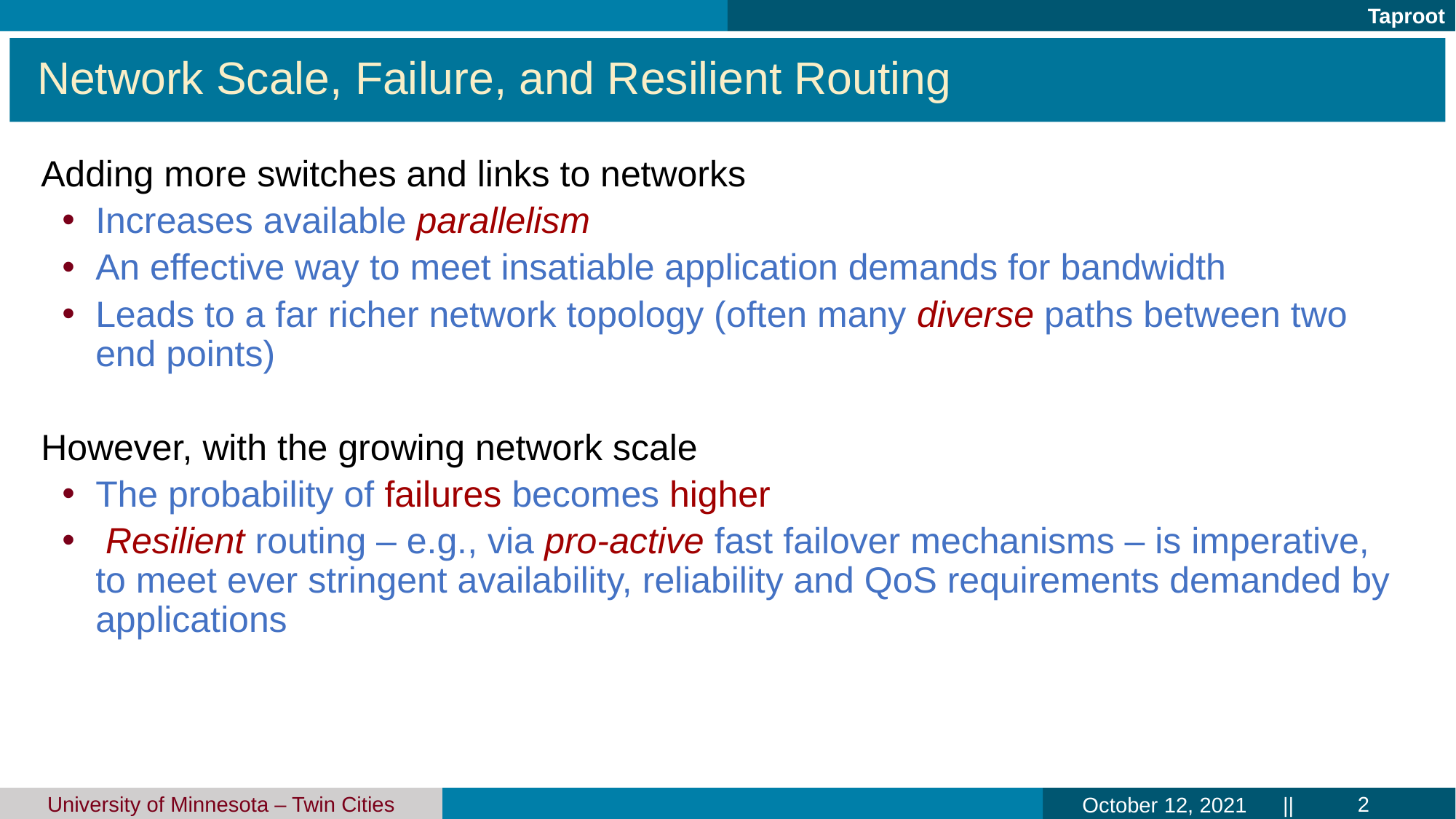

# Network Scale, Failure, and Resilient Routing
Adding more switches and links to networks
Increases available parallelism
An effective way to meet insatiable application demands for bandwidth
Leads to a far richer network topology (often many diverse paths between two end points)
However, with the growing network scale
The probability of failures becomes higher
 Resilient routing – e.g., via pro-active fast failover mechanisms – is imperative, to meet ever stringent availability, reliability and QoS requirements demanded by applications